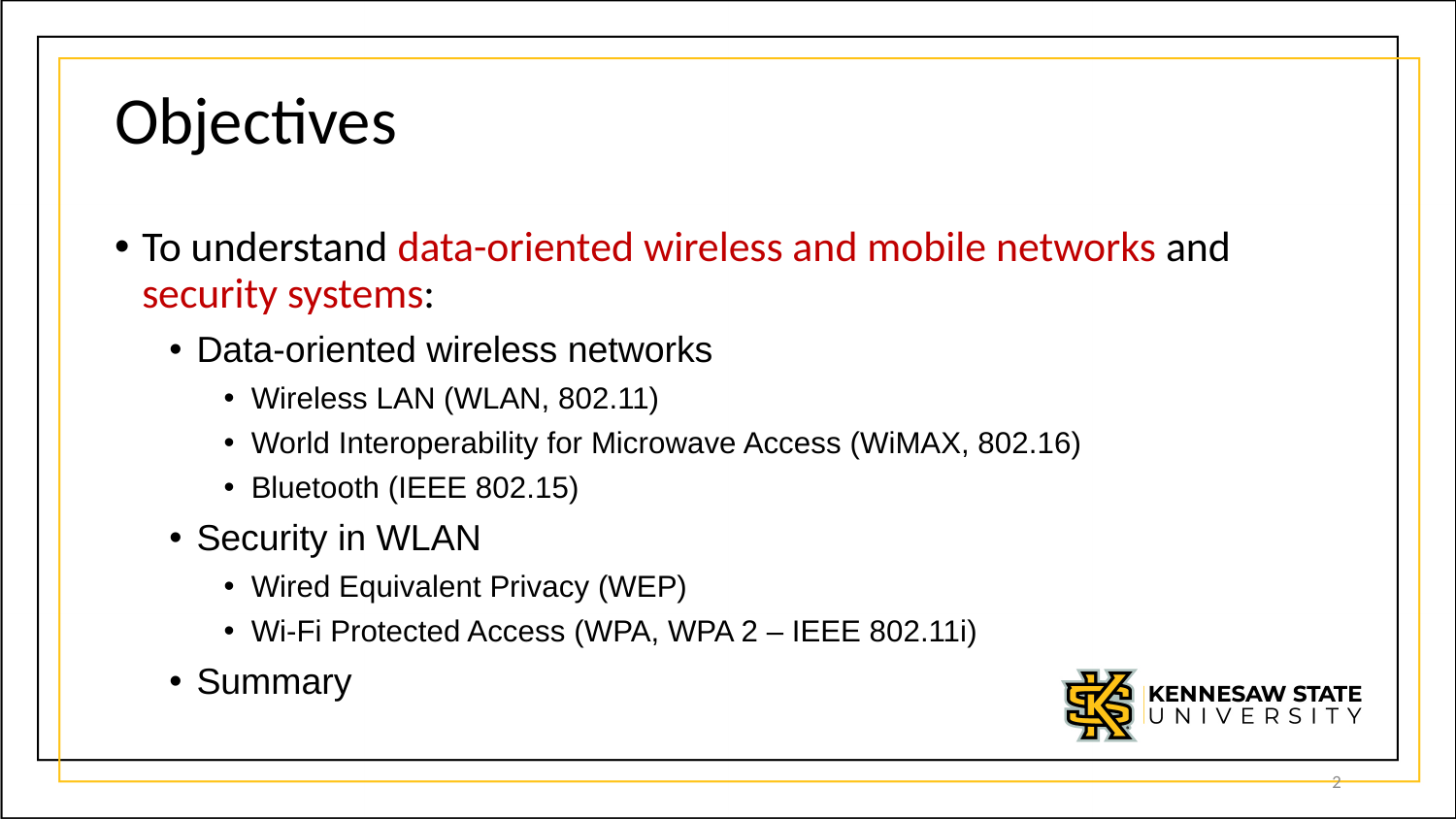

# Objectives
To understand data-oriented wireless and mobile networks and security systems:
Data-oriented wireless networks
Wireless LAN (WLAN, 802.11)
World Interoperability for Microwave Access (WiMAX, 802.16)
Bluetooth (IEEE 802.15)
Security in WLAN
Wired Equivalent Privacy (WEP)
Wi-Fi Protected Access (WPA, WPA 2 – IEEE 802.11i)
Summary

2